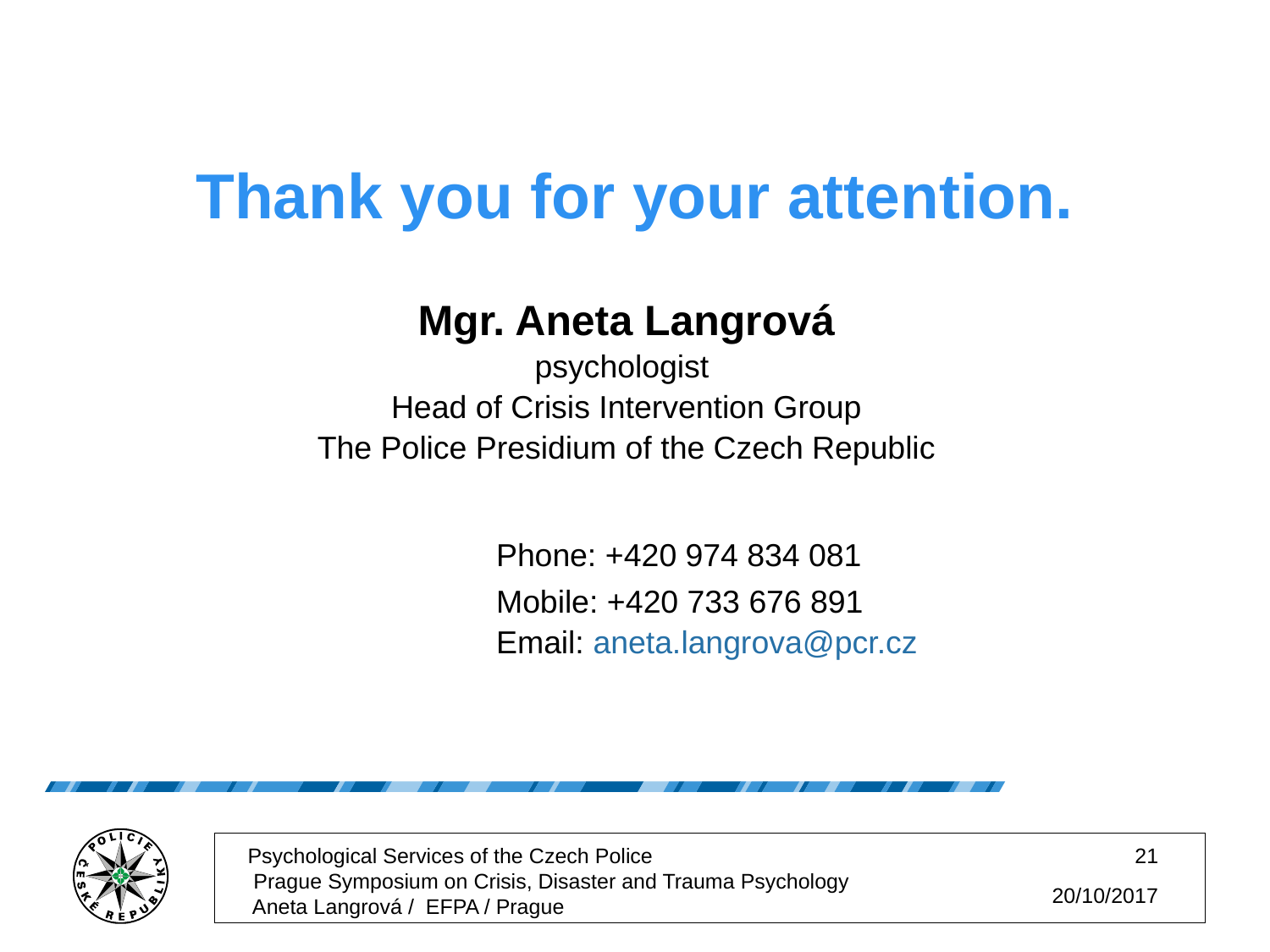

Thank you for your attention.

Mgr. Aneta Langrová
psychologist
Head of Crisis Intervention Group
The Police Presidium of the Czech Republic

				Phone: +420 974 834 081
				Mobile: +420 733 676 891
				Email: aneta.langrova@pcr.cz
Psychological Services of the Czech Police                                             Prague Symposium on Crisis, Disaster and Trauma Psychology            Aneta Langrová /  EFPA / Prague
21
20/10/2017